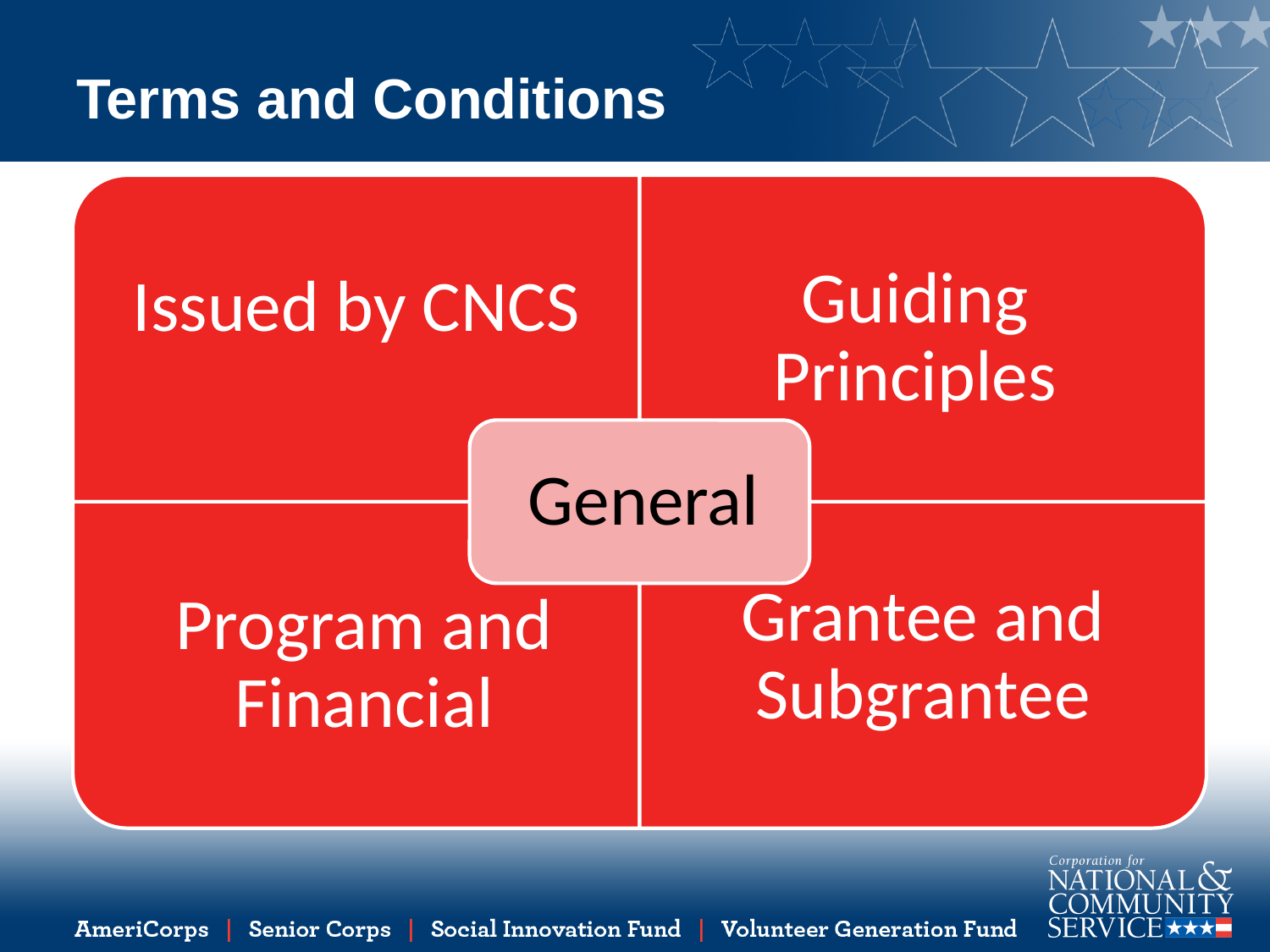

# Terms and Conditions
Issued by CNCS
Guiding Principles
Program and Financial
Grantee and Subgrantee
General